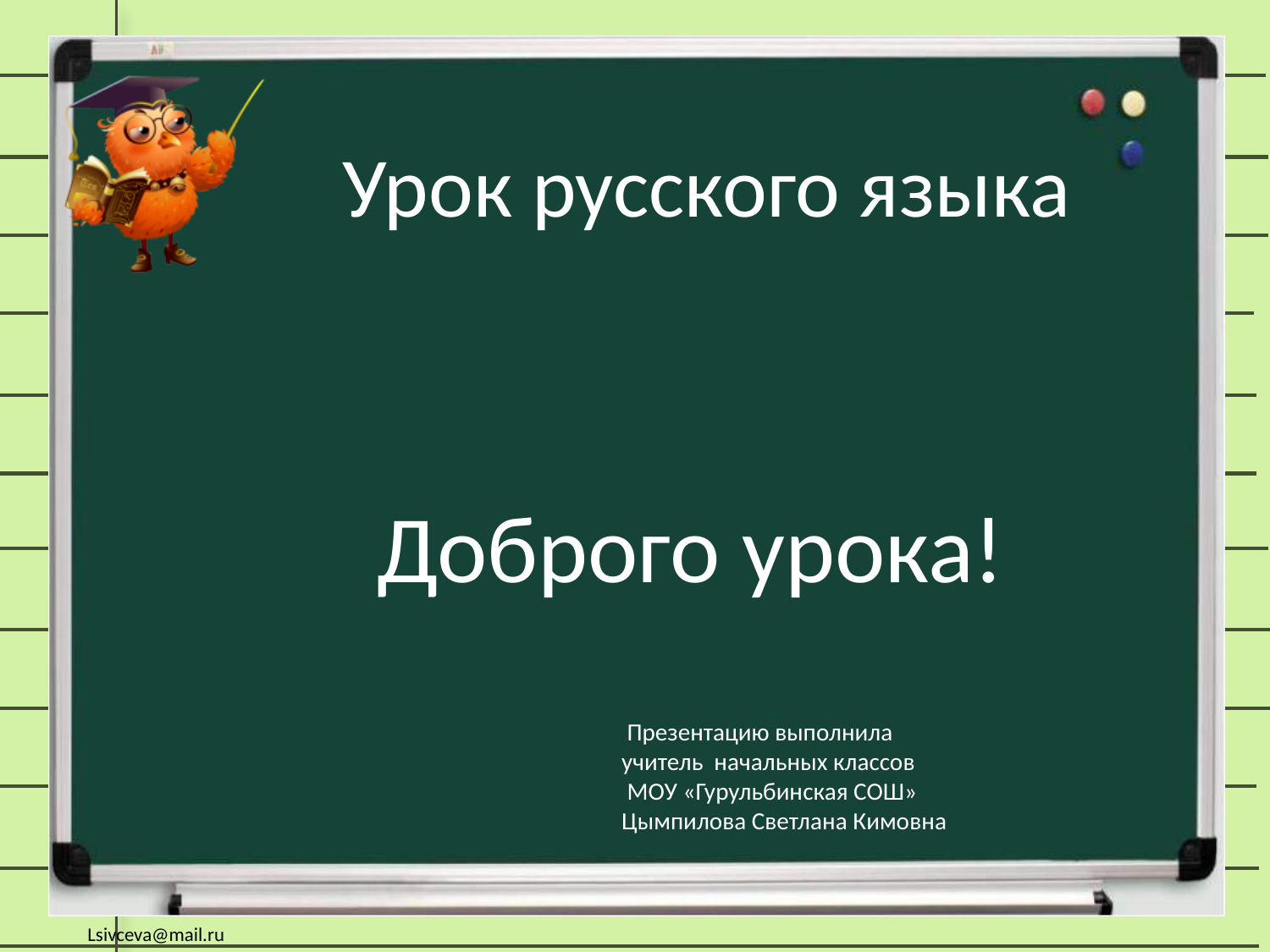

Урок русского языка

      Доброго урока!

                                                                     Презентацию выполнила
                                                                    учитель  начальных классов
                                                                     МОУ «Гурульбинская СОШ»
                                                                    Цымпилова Светлана Кимовна

#